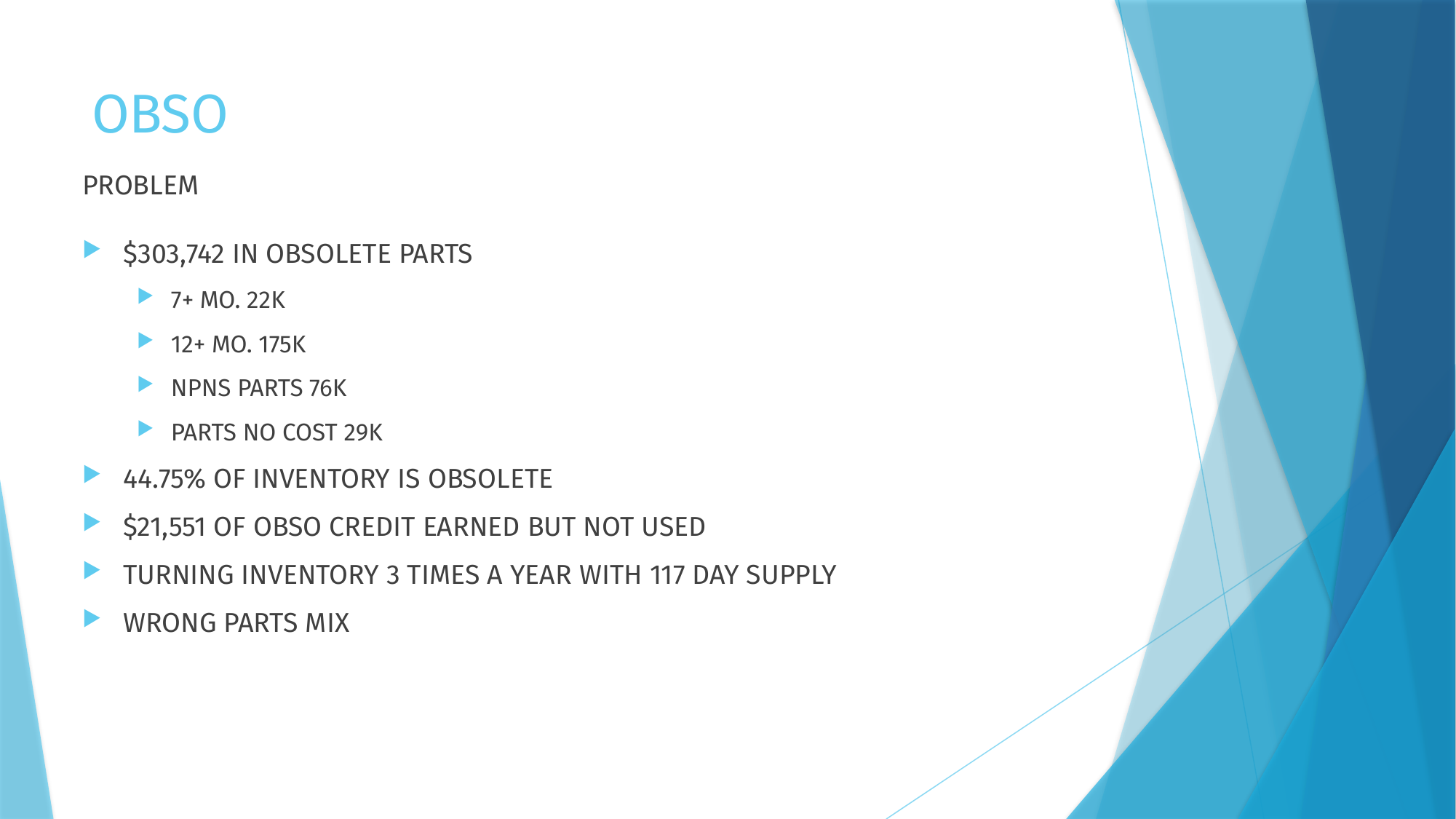

# OBSO
PROBLEM
$303,742 IN OBSOLETE PARTS
7+ MO. 22K
12+ MO. 175K
NPNS PARTS 76K
PARTS NO COST 29K
44.75% OF INVENTORY IS OBSOLETE
$21,551 OF OBSO CREDIT EARNED BUT NOT USED
TURNING INVENTORY 3 TIMES A YEAR WITH 117 DAY SUPPLY
WRONG PARTS MIX